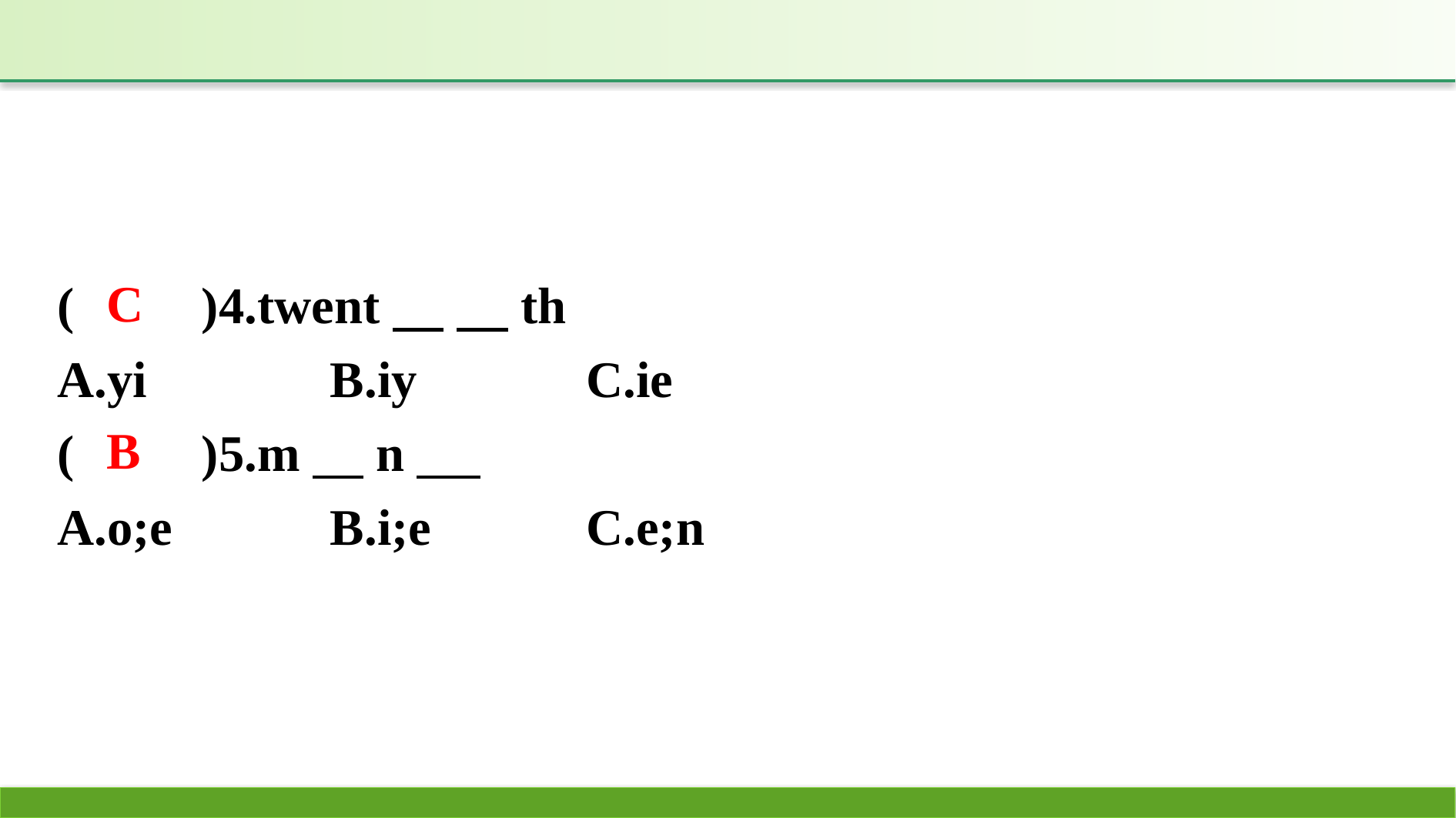

(　　)4.twent　 　th
A.yi		B.iy		C.ie
(　　)5.m　n
A.o;e		B.i;e		C.e;n
C
B